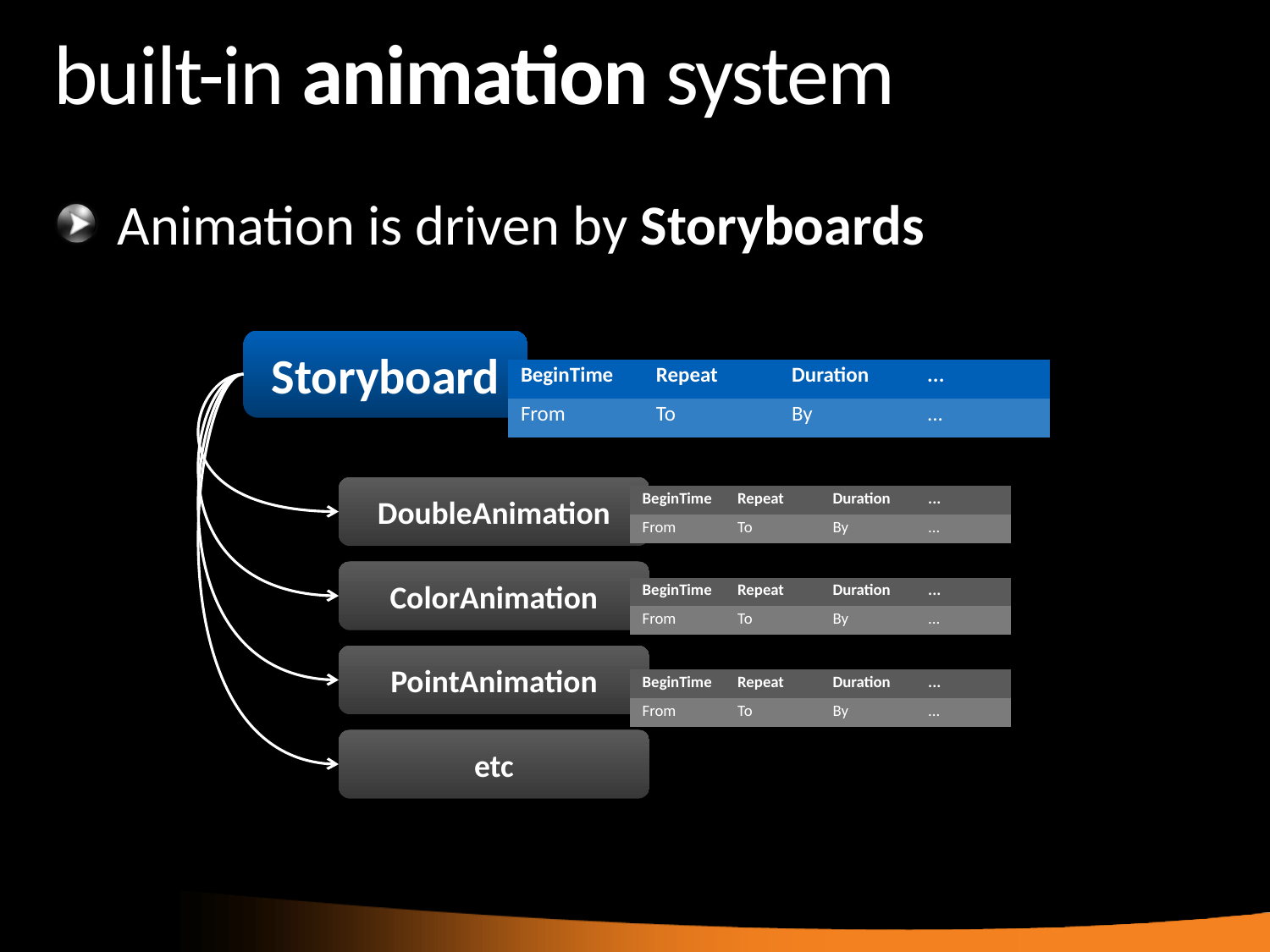

# built-in animation system
Animation is driven by Storyboards
Storyboard
| BeginTime | Repeat | Duration | ... |
| --- | --- | --- | --- |
| From | To | By | ... |
ColorAnimation
etc
DoubleAnimation
PointAnimation
| BeginTime | Repeat | Duration | ... |
| --- | --- | --- | --- |
| From | To | By | ... |
| BeginTime | Repeat | Duration | ... |
| --- | --- | --- | --- |
| From | To | By | ... |
| BeginTime | Repeat | Duration | ... |
| --- | --- | --- | --- |
| From | To | By | ... |